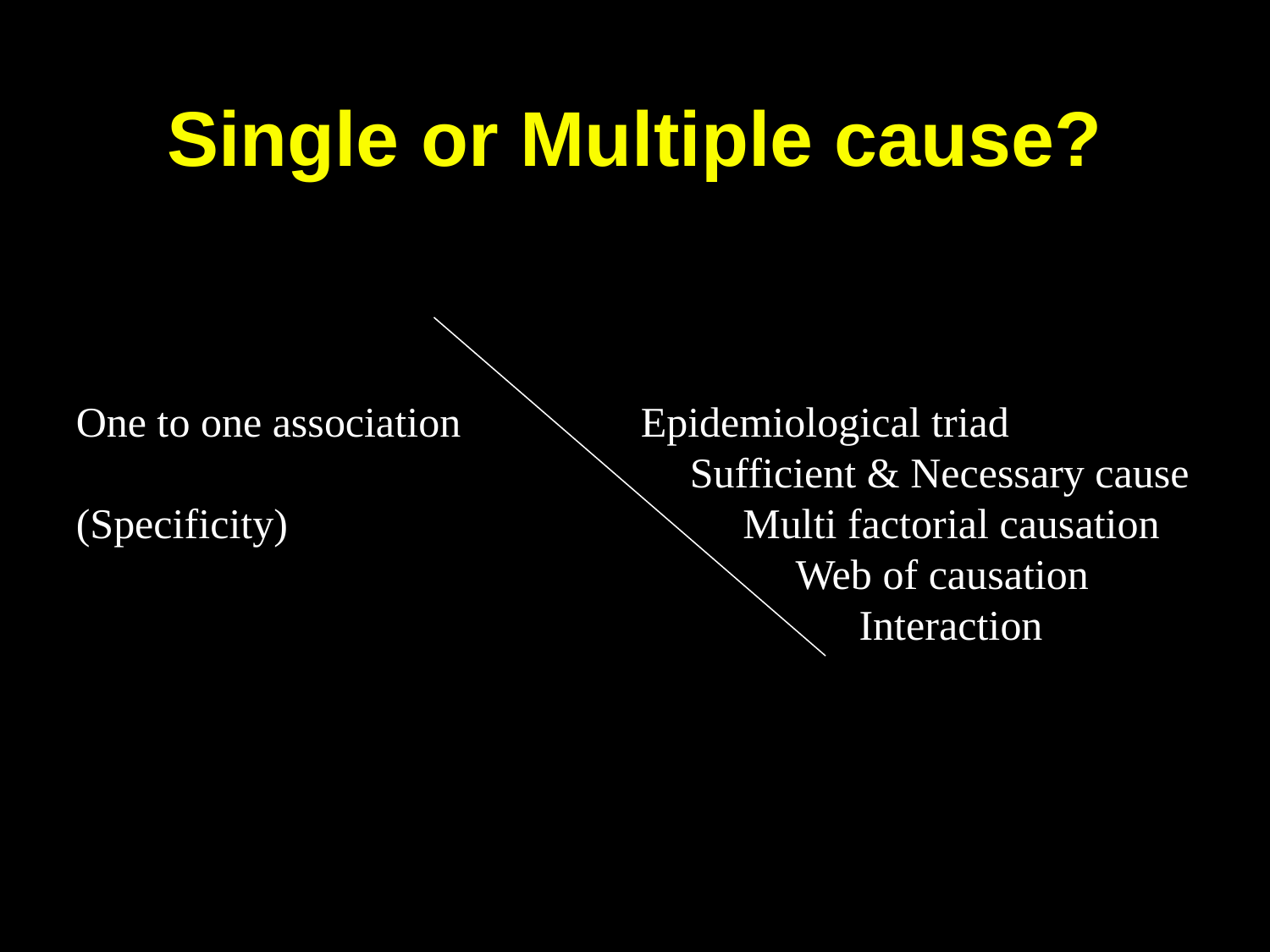

# Single or Multiple cause?
One to one association                 Epidemiological triad  					                      Sufficient & Necessary cause
(Specificity)				   Multi factorial causation
					        Web of causation
					              Interaction